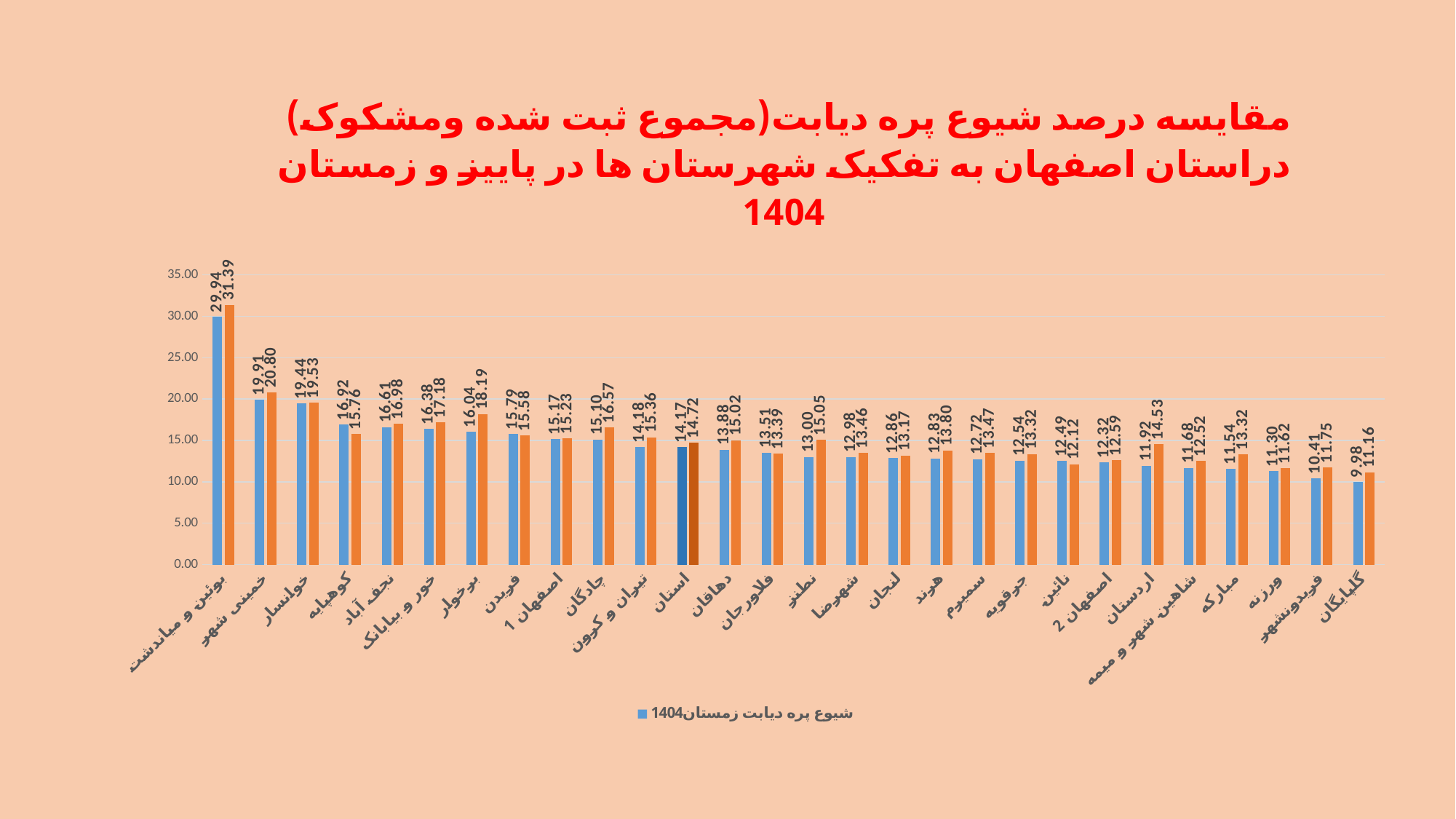

### Chart: مقایسه درصد شیوع پره دیابت(مجموع ثبت شده ومشکوک)  دراستان اصفهان به تفکیک شهرستان ها در پاییز و زمستان 1404

| Category | شیوع پره دیابت زمستان1404 |  شیوع پره دیابت پاییز1404 |
|---|---|---|
| بوئین و میاندشت | 29.93755445832123 | 31.38580045054865 |
| خمینی شهر | 19.90927200402132 | 20.80382083000798 |
| خوانسار | 19.44210111917215 | 19.533280596677592 |
| کوهپایه | 16.91756855724632 | 15.764552208343538 |
| نجف آباد | 16.61344336801818 | 16.983004963152354 |
| خور و بیابانک | 16.383626190242463 | 17.183348095659877 |
| برخوار | 16.03717205522022 | 18.193409032954836 |
| فریدن | 15.788257813273491 | 15.578718210904775 |
| اصفهان 1 | 15.16930369006195 | 15.230760063164794 |
| چادگان | 15.099268547544408 | 16.56727348817744 |
| تیران و کرون | 14.183403394052624 | 15.356817886390225 |
| استان | 14.168305998564081 | 14.72214362366342 |
| دهاقان | 13.88202594193947 | 15.018560527943906 |
| فلاورجان | 13.50965071360673 | 13.388793074295762 |
| نطنز | 13.003635262041804 | 15.054254711593376 |
| شهرضا | 12.975495345825902 | 13.464512802887093 |
| لنجان | 12.8550033281562 | 13.168890780102267 |
| هرند | 12.830333205668326 | 13.800539083557952 |
| سمیرم | 12.715964063579822 | 13.465320223226149 |
| جرقویه | 12.538211917415229 | 13.32201151051986 |
| نائین | 12.48969696969697 | 12.11752095108166 |
| اصفهان 2 | 12.317035731262873 | 12.594202680545735 |
| اردستان | 11.924381968007754 | 14.527177657979005 |
| شاهین شهر و میمه | 11.680207229483104 | 12.519579040055543 |
| مبارکه | 11.538898066761668 | 13.3161195130948 |
| ورزنه | 11.295614328757951 | 11.616637501682595 |
| فریدونشهر | 10.41031535808886 | 11.746190357232075 |
| گلپایگان | 9.983492790729013 | 11.159870375371321 |